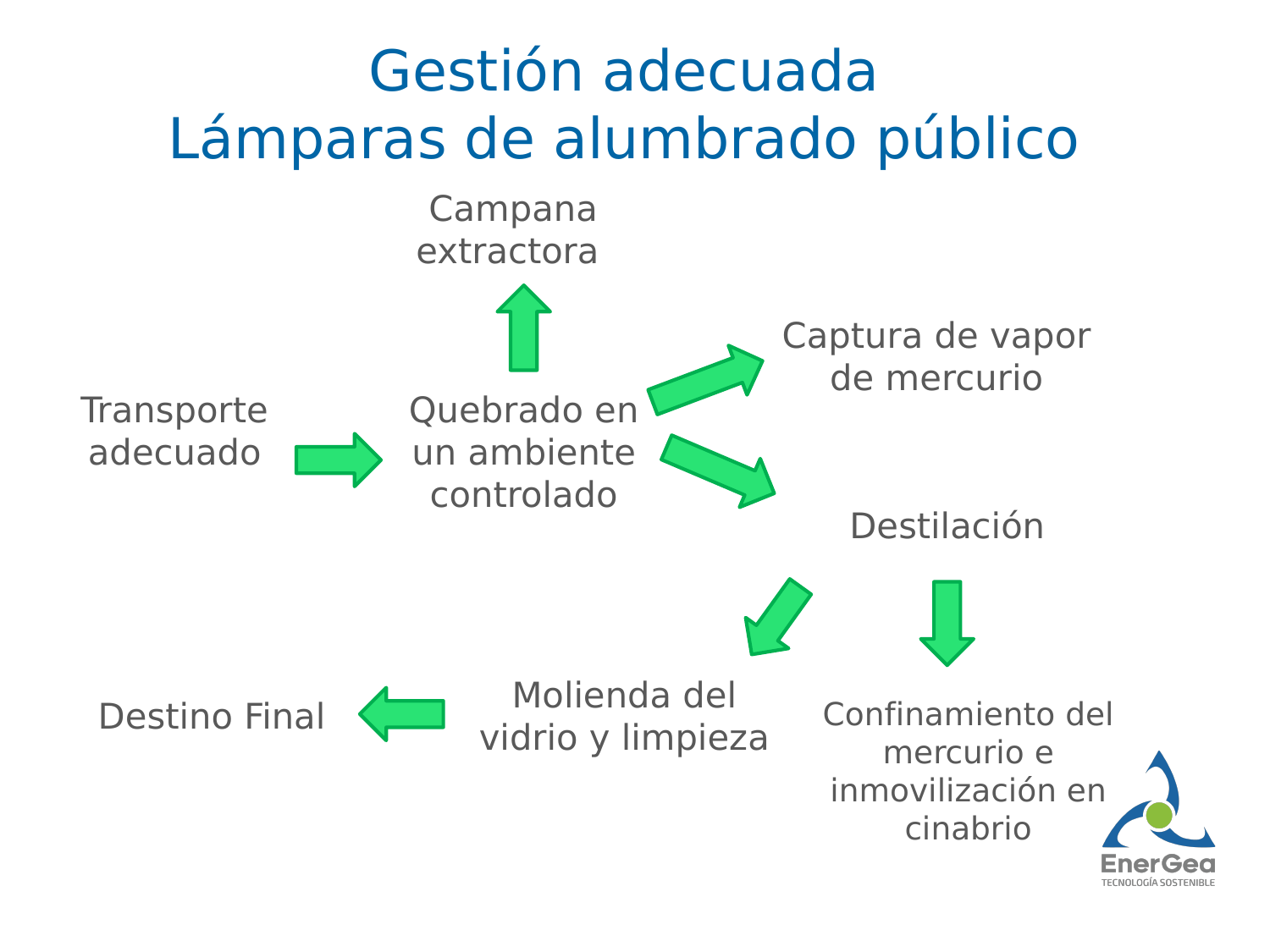

Gestión adecuada
Lámparas de alumbrado público
Campana extractora

Captura de vapor de mercurio

Transporte adecuado
Quebrado en un ambiente controlado

Destilación

Molienda del vidrio y limpieza
Destino Final

Confinamiento del mercurio e inmovilización en cinabrio